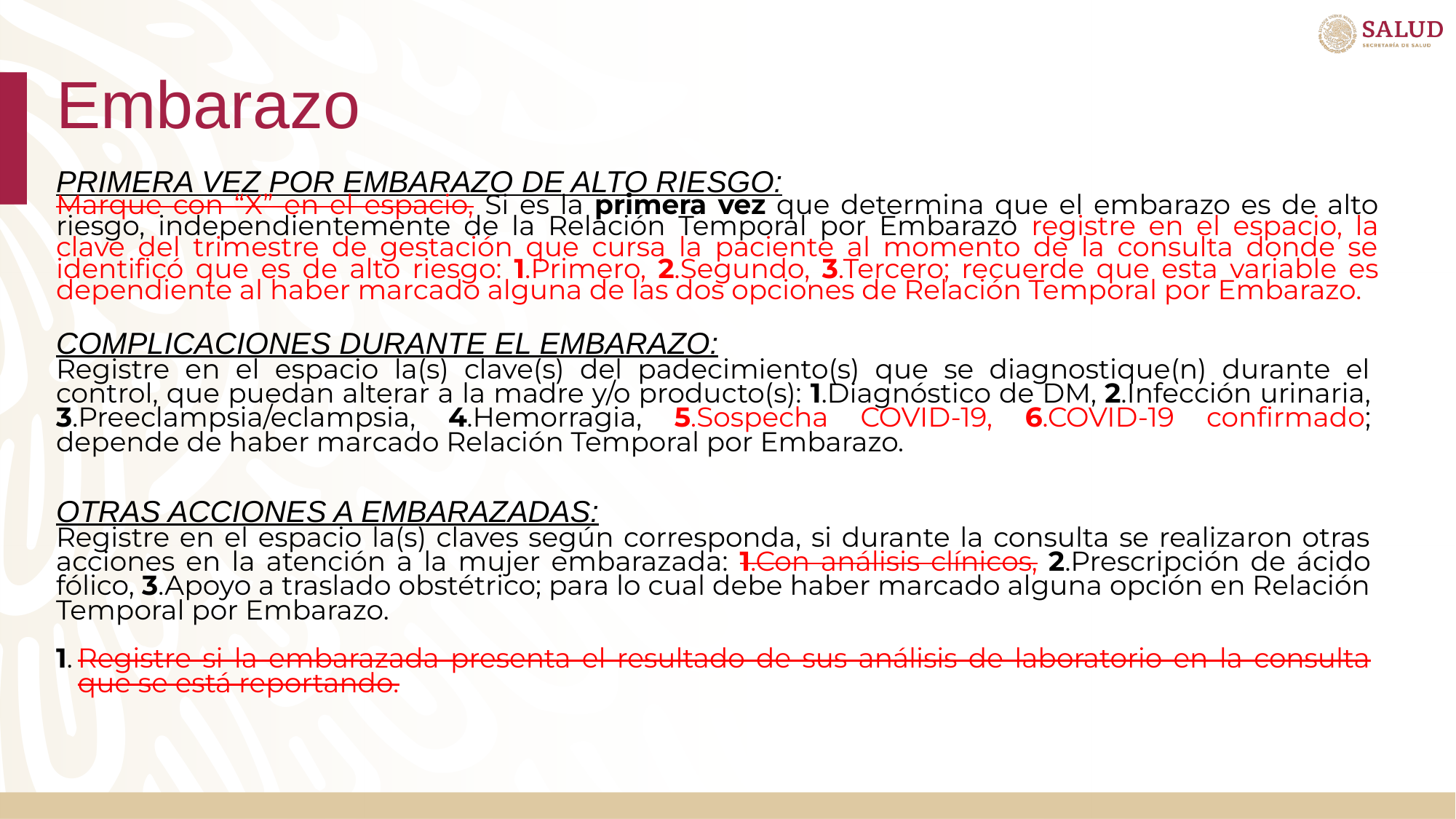

# Embarazo
PRIMERA VEZ POR EMBARAZO DE ALTO RIESGO:
Marque con “X” en el espacio, Si es la primera vez que determina que el embarazo es de alto riesgo, independientemente de la Relación Temporal por Embarazo registre en el espacio, la clave del trimestre de gestación que cursa la paciente al momento de la consulta donde se identificó que es de alto riesgo: 1.Primero, 2.Segundo, 3.Tercero; recuerde que esta variable es dependiente al haber marcado alguna de las dos opciones de Relación Temporal por Embarazo.
COMPLICACIONES DURANTE EL EMBARAZO:
Registre en el espacio la(s) clave(s) del padecimiento(s) que se diagnostique(n) durante el control, que puedan alterar a la madre y/o producto(s): 1.Diagnóstico de DM, 2.Infección urinaria, 3.Preeclampsia/eclampsia, 4.Hemorragia, 5.Sospecha COVID-19, 6.COVID-19 confirmado; depende de haber marcado Relación Temporal por Embarazo.
OTRAS ACCIONES A EMBARAZADAS:
Registre en el espacio la(s) claves según corresponda, si durante la consulta se realizaron otras acciones en la atención a la mujer embarazada: 1.Con análisis clínicos, 2.Prescripción de ácido fólico, 3.Apoyo a traslado obstétrico; para lo cual debe haber marcado alguna opción en Relación Temporal por Embarazo.

1.	Registre si la embarazada presenta el resultado de sus análisis de laboratorio en la consulta que se está reportando.